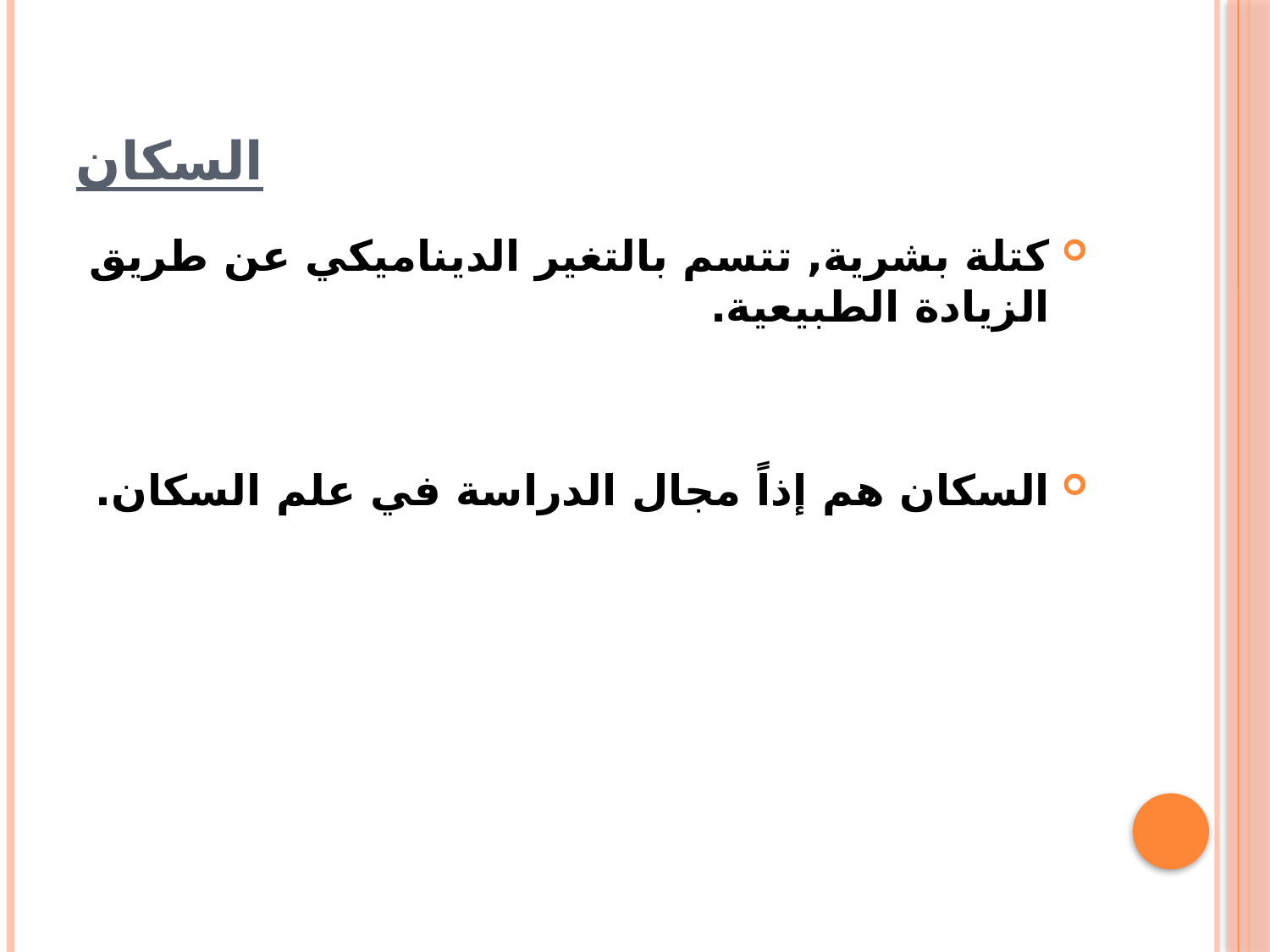

# السكان
كتلة بشرية, تتسم بالتغير الديناميكي عن طريق الزيادة الطبيعية.

السكان هم إذاً مجال الدراسة في علم السكان.